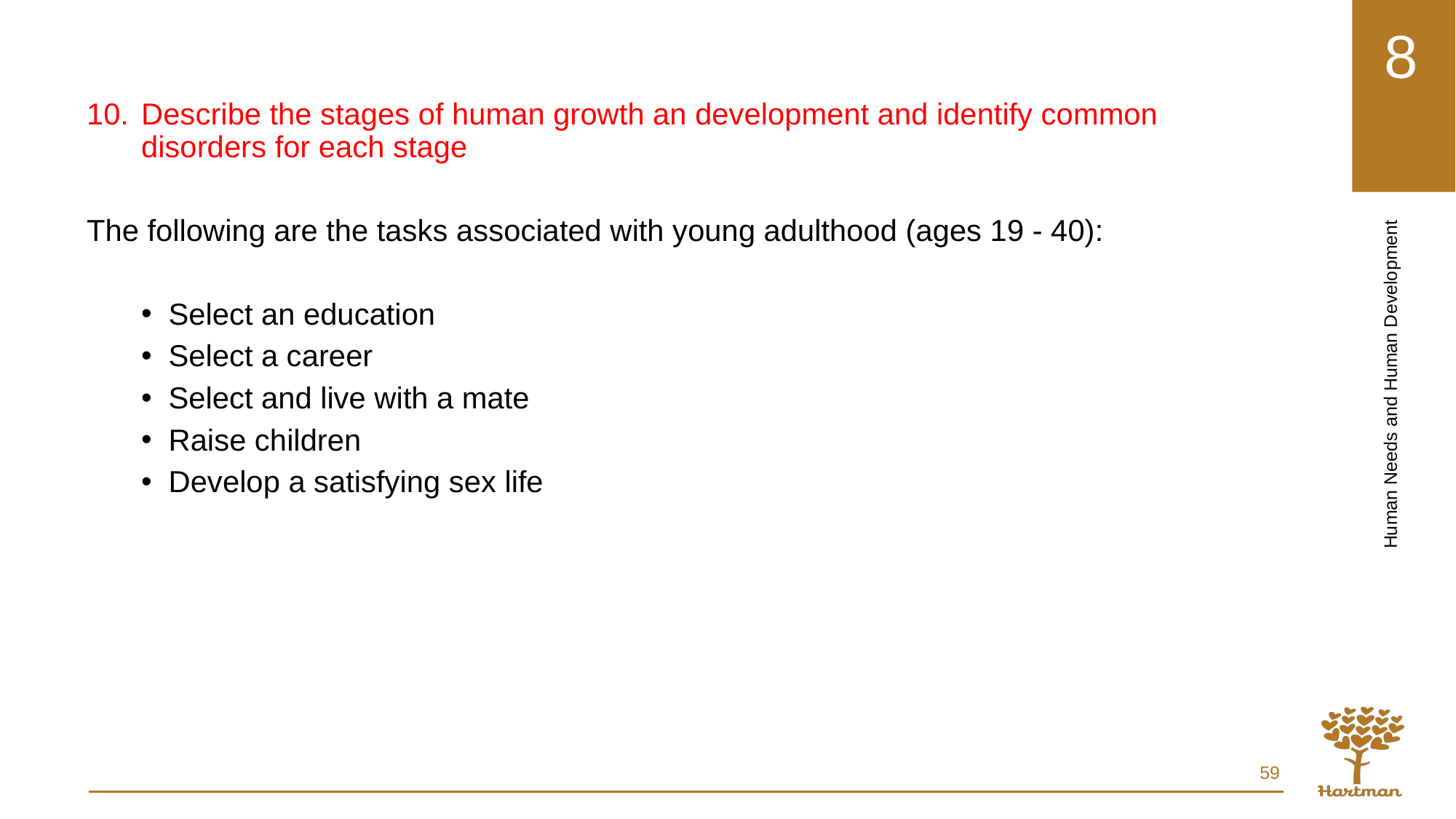

Describe the stages of human growth an development and identify common disorders for each stage

The following are the tasks associated with young adulthood (ages 19 - 40):

Select an education
Select a career
Select and live with a mate
Raise children
Develop a satisfying sex life

59